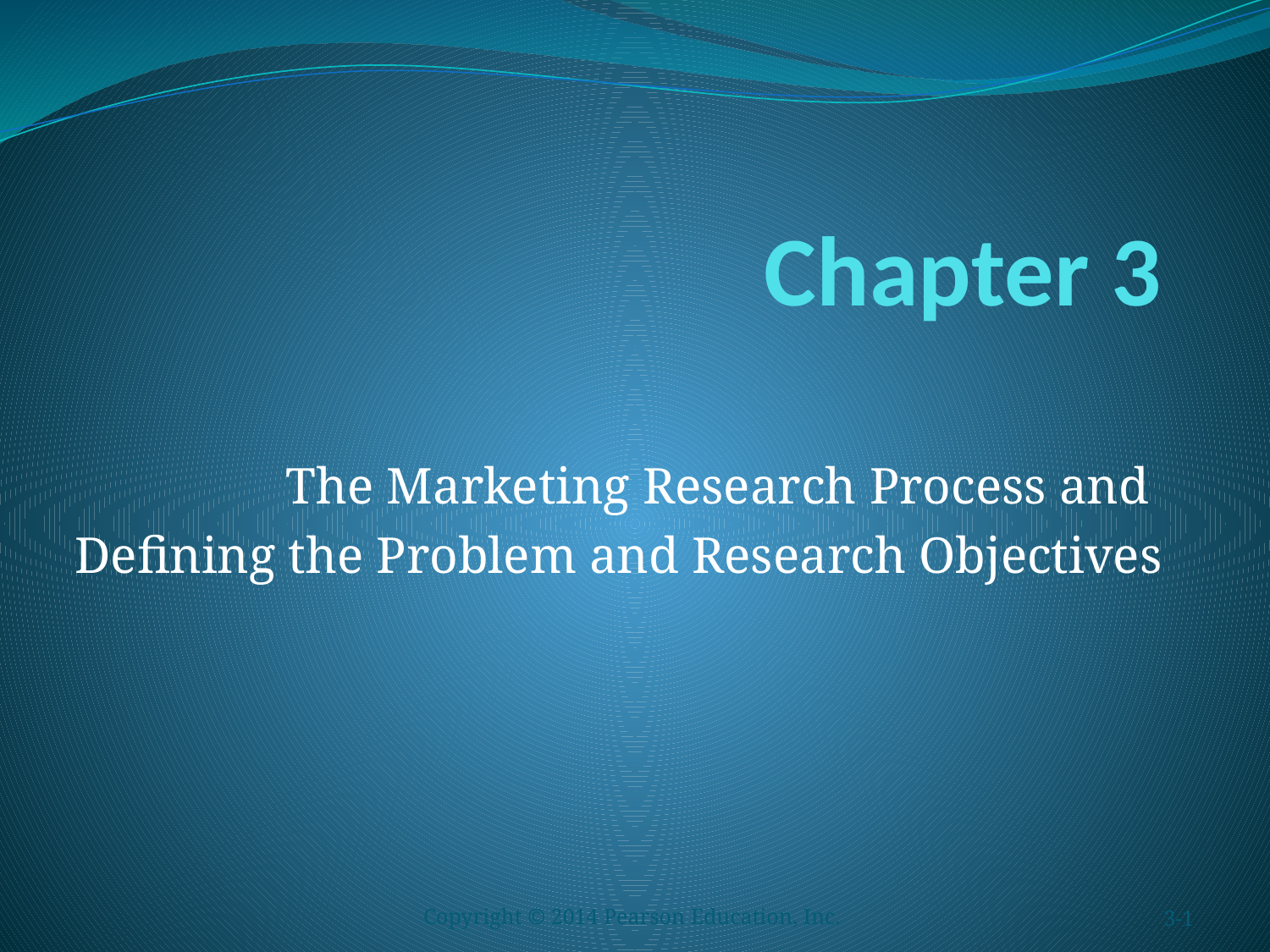

# Chapter 3
The Marketing Research Process and
Defining the Problem and Research Objectives